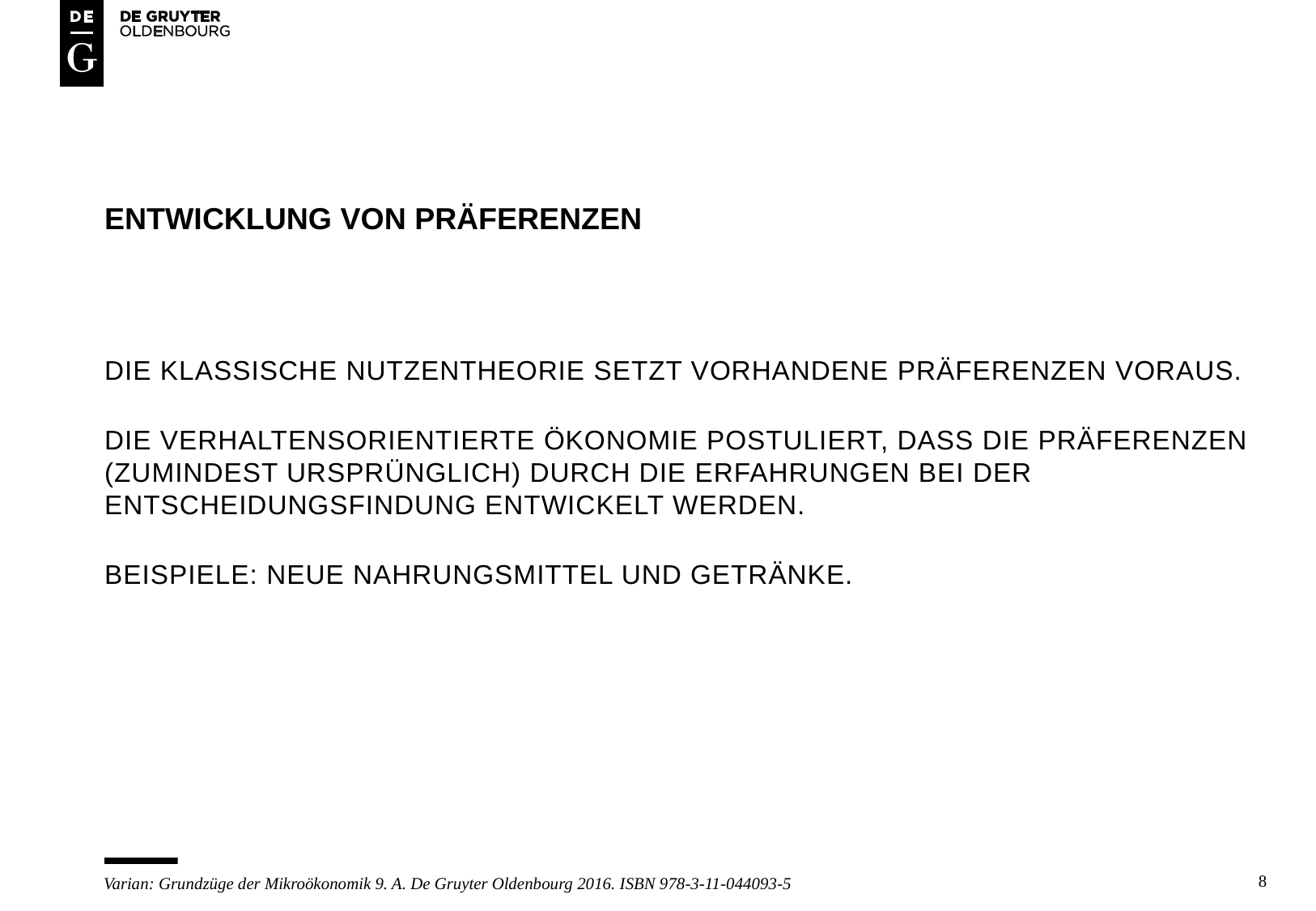

# Entwicklung von präferenzen

Die klassische nutzenTheorie setzt vorhandene präferenzen voraus.
Die verhaltensorientierte ökonomie postuliert, dass die präferenzen (zumindest ursprünglich) durch die erfahrungen bei der entscheidungsfindung entwickelt werden.
Beispiele: neue nahrungsmittel und getränke.
8
Varian: Grundzüge der Mikroökonomik 9. A. De Gruyter Oldenbourg 2016. ISBN 978-3-11-044093-5